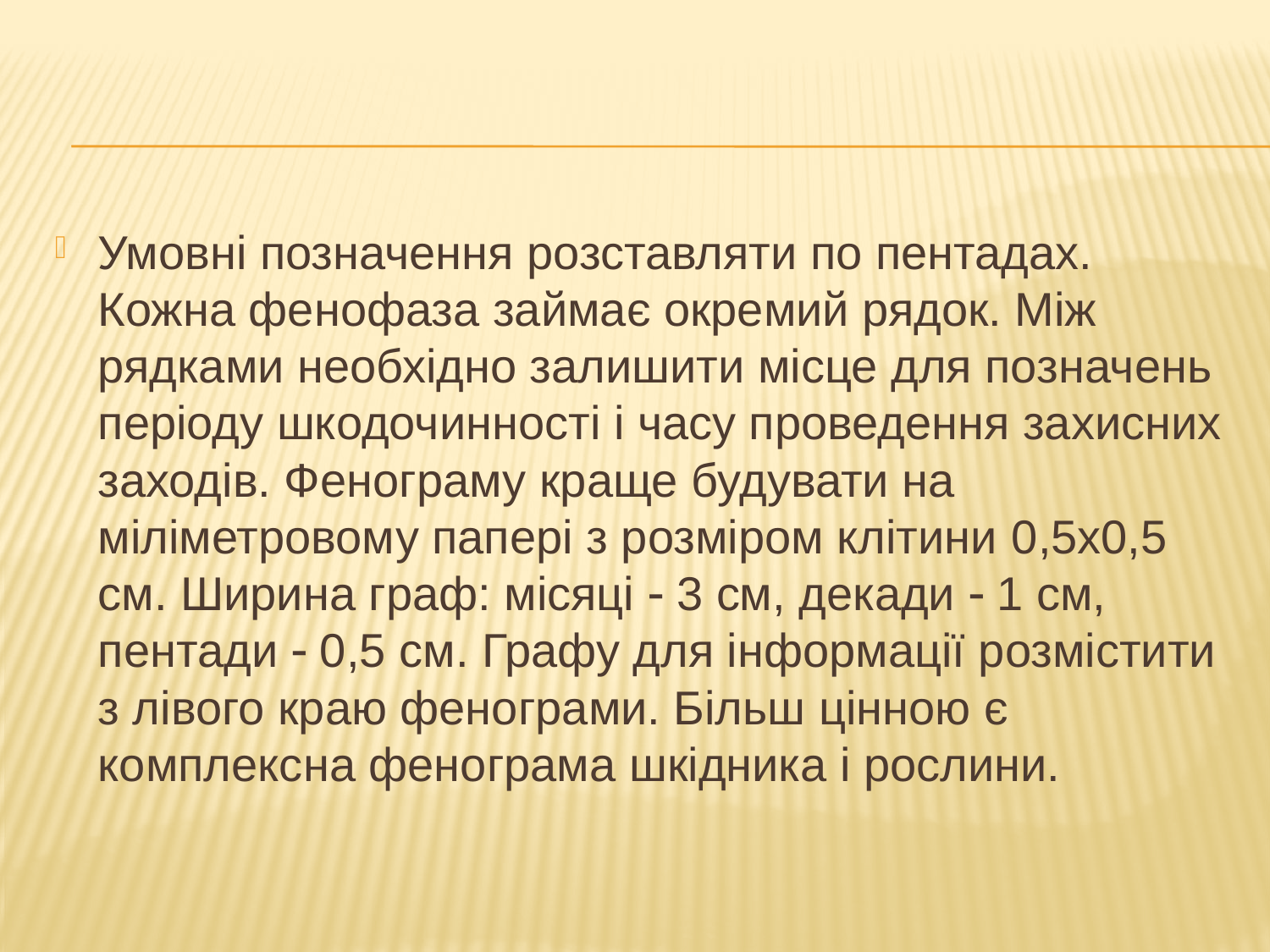

#
Умовні позначення розставляти по пентадах. Кожна фенофаза займає окремий рядок. Між рядками необхідно залишити місце для позначень періоду шкодочинності і часу проведення захисних заходів. Фенограму краще будувати на міліметровому папері з розміром клітини 0,5x0,5 см. Ширина граф: місяці − 3 см, декади − 1 см, пентади − 0,5 см. Графу для інформації розмістити з лівого краю фенограми. Більш цінною є комплексна фенограма шкідника і рослини.